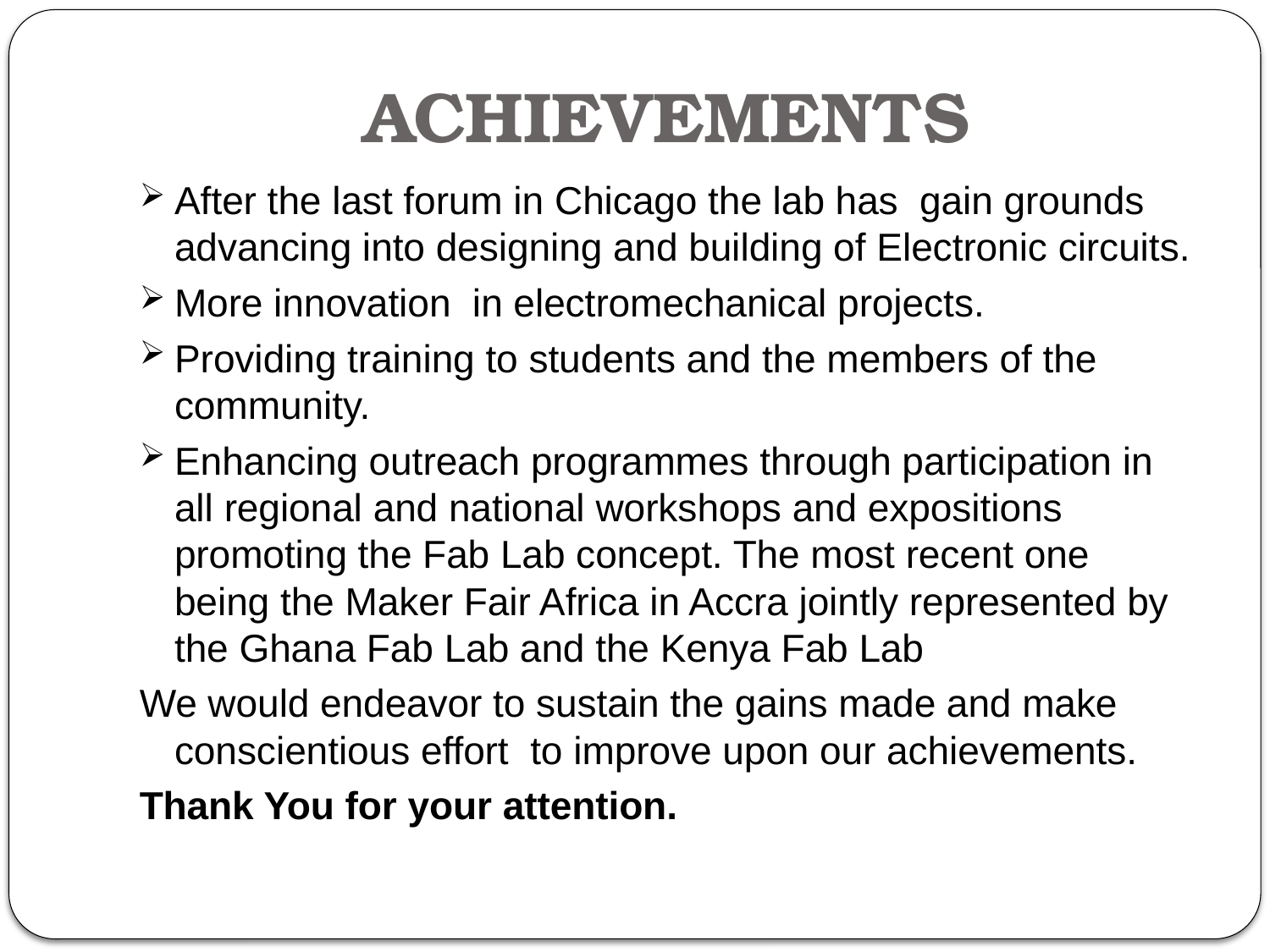

# ACHIEVEMENTS
After the last forum in Chicago the lab has  gain grounds advancing into designing and building of Electronic circuits.
More innovation  in electromechanical projects.
Providing training to students and the members of the community.
Enhancing outreach programmes through participation in all regional and national workshops and expositions promoting the Fab Lab concept. The most recent one being the Maker Fair Africa in Accra jointly represented by the Ghana Fab Lab and the Kenya Fab Lab
We would endeavor to sustain the gains made and make conscientious effort  to improve upon our achievements.
Thank You for your attention.